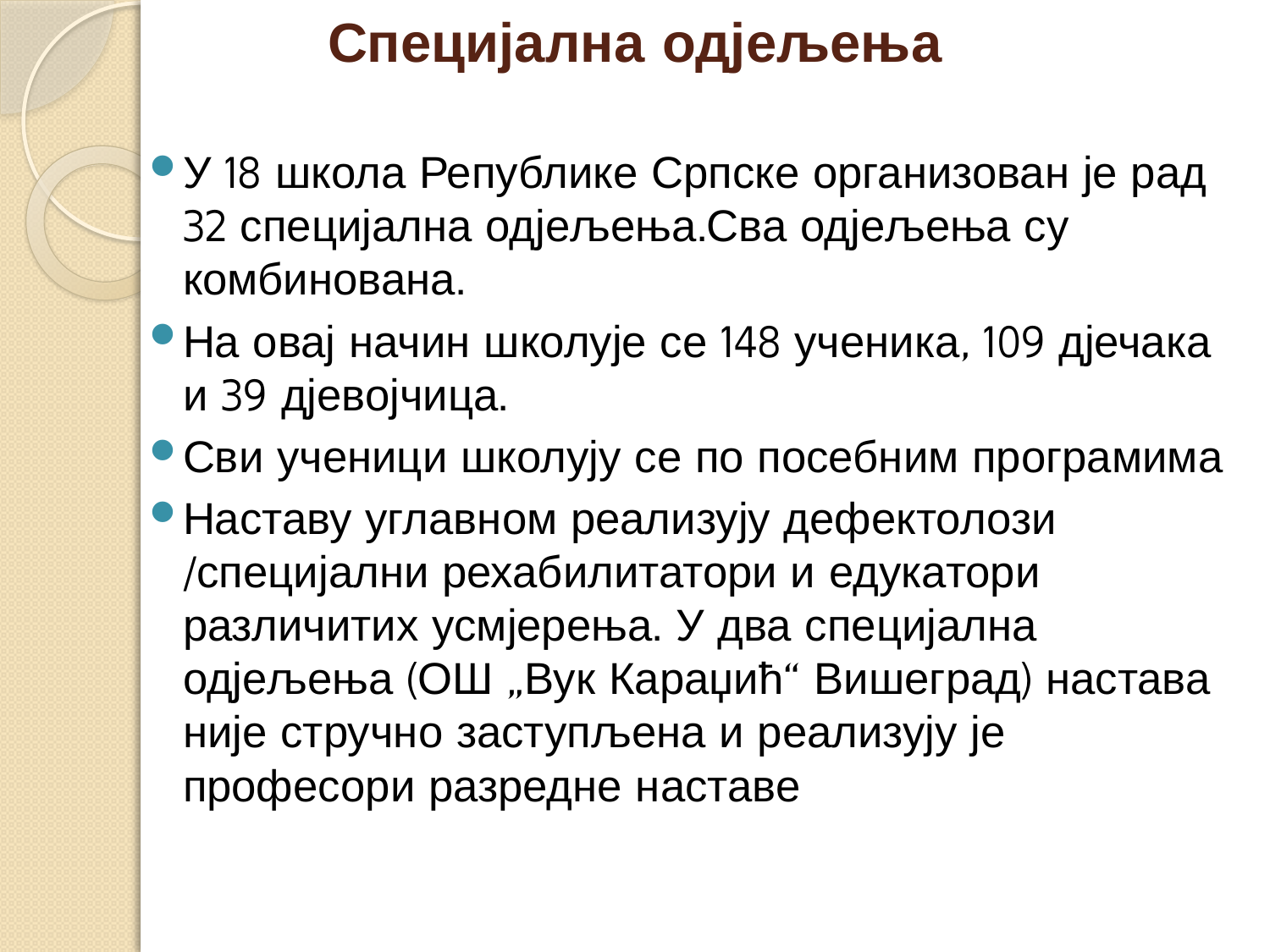

# Специјална одјељења
У 18 школа Републике Српске организован је рад 32 специјална одјељења.Сва одјељења су комбинована.
На овај начин школује се 148 ученика, 109 дјечака и 39 дјевојчица.
Сви ученици школују се по посебним програмима
Наставу углавном реализују дефектолози /специјални рехабилитатори и едукатори различитих усмјерења. У два специјална одјељења (ОШ „Вук Караџић“ Вишеград) настава није стручно заступљена и реализују је професори разредне наставе